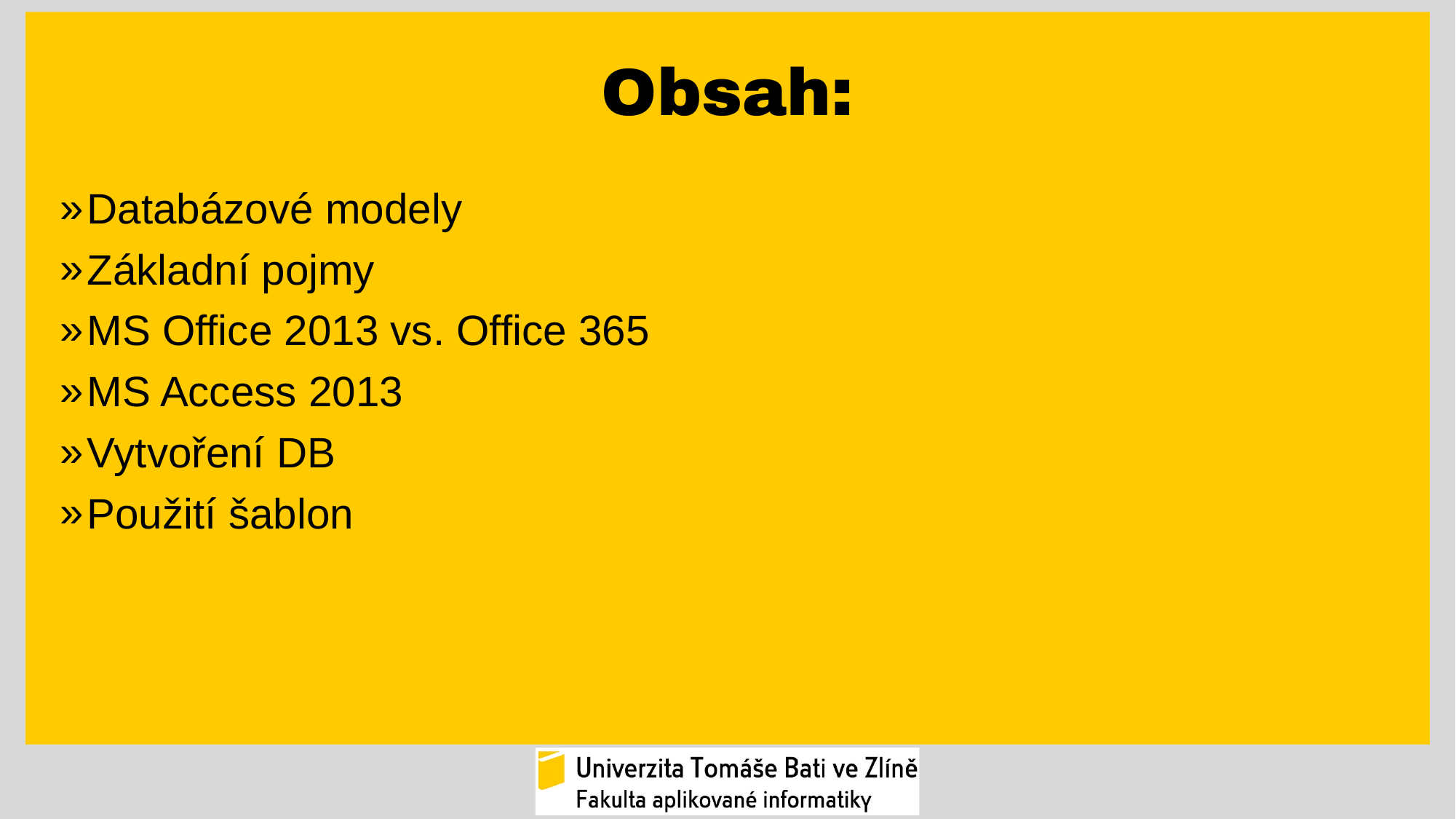

# Obsah:
Databázové modely
Základní pojmy
MS Office 2013 vs. Office 365
MS Access 2013
Vytvoření DB
Použití šablon